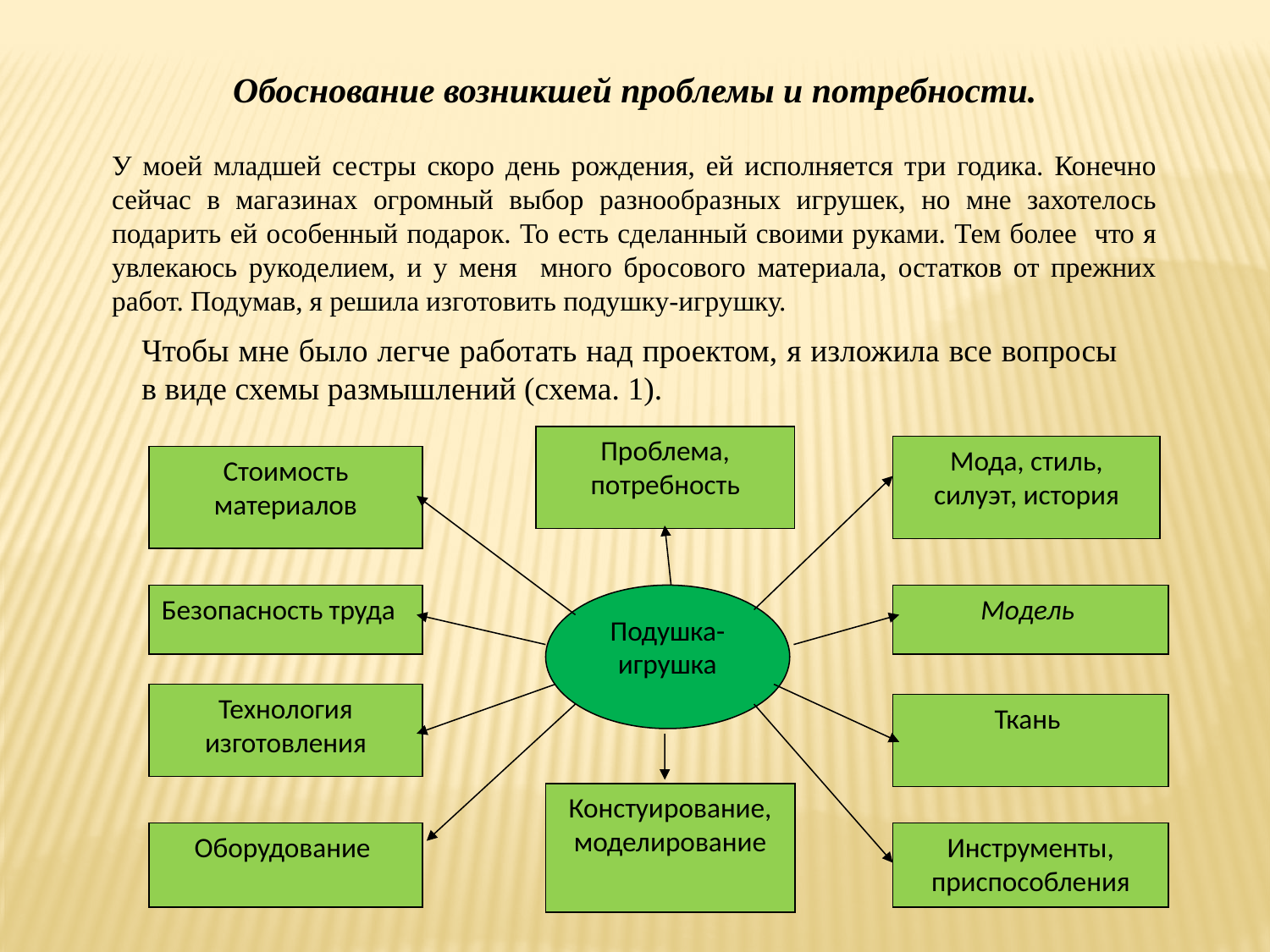

Обоснование возникшей проблемы и потребности.

У моей младшей сестры скоро день рождения, ей исполняется три годика. Конечно сейчас в магазинах огромный выбор разнообразных игрушек, но мне захотелось подарить ей особенный подарок. То есть сделанный своими руками. Тем более  что я увлекаюсь рукоделием, и у меня  много бросового материала, остатков от прежних работ. Подумав, я решила изготовить подушку-игрушку.

Чтобы мне было легче работать над проектом, я изложила все вопросы в виде схемы размышлений (схема. 1).
Проблема, потребность
Мода, стиль, силуэт, история
Стоимость материалов

Безопасность труда
Подушка-игрушка
Модель

Технология изготовления

Ткань

Констуирование, моделирование
Оборудование
Инструменты, приспособления